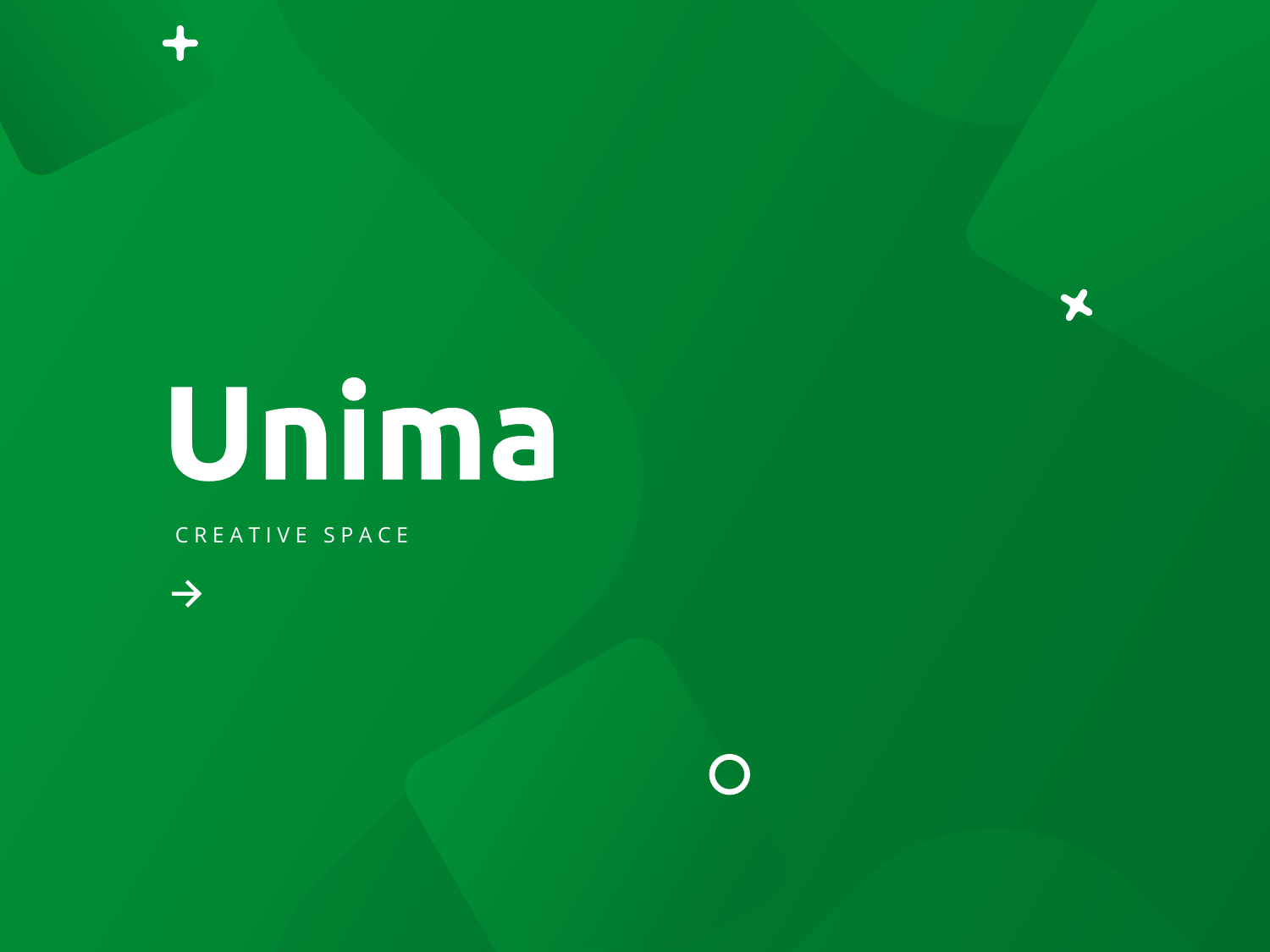

C R E A T I V E   S P A C E